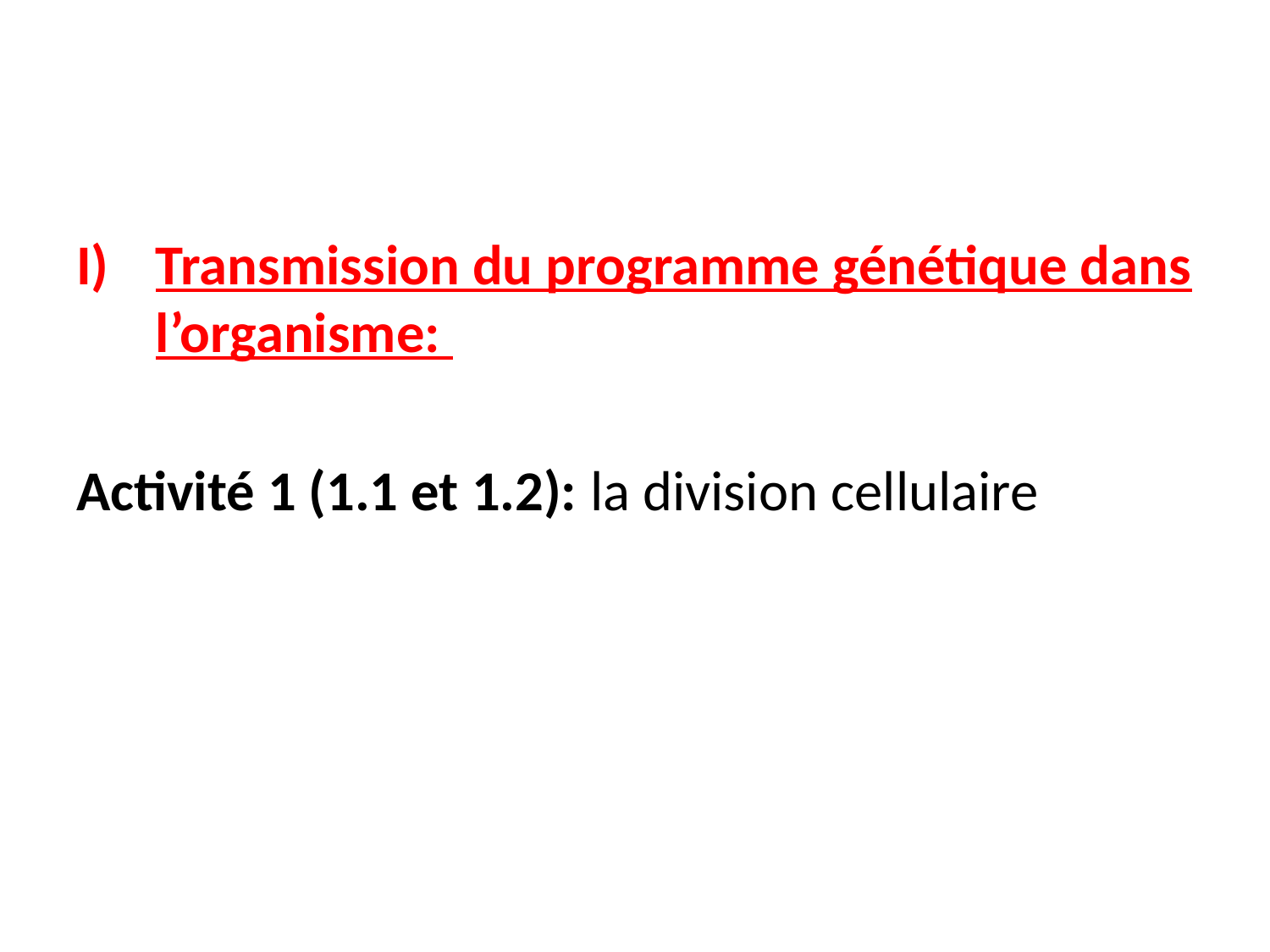

#
Transmission du programme génétique dans l’organisme:

Activité 1 (1.1 et 1.2): la division cellulaire